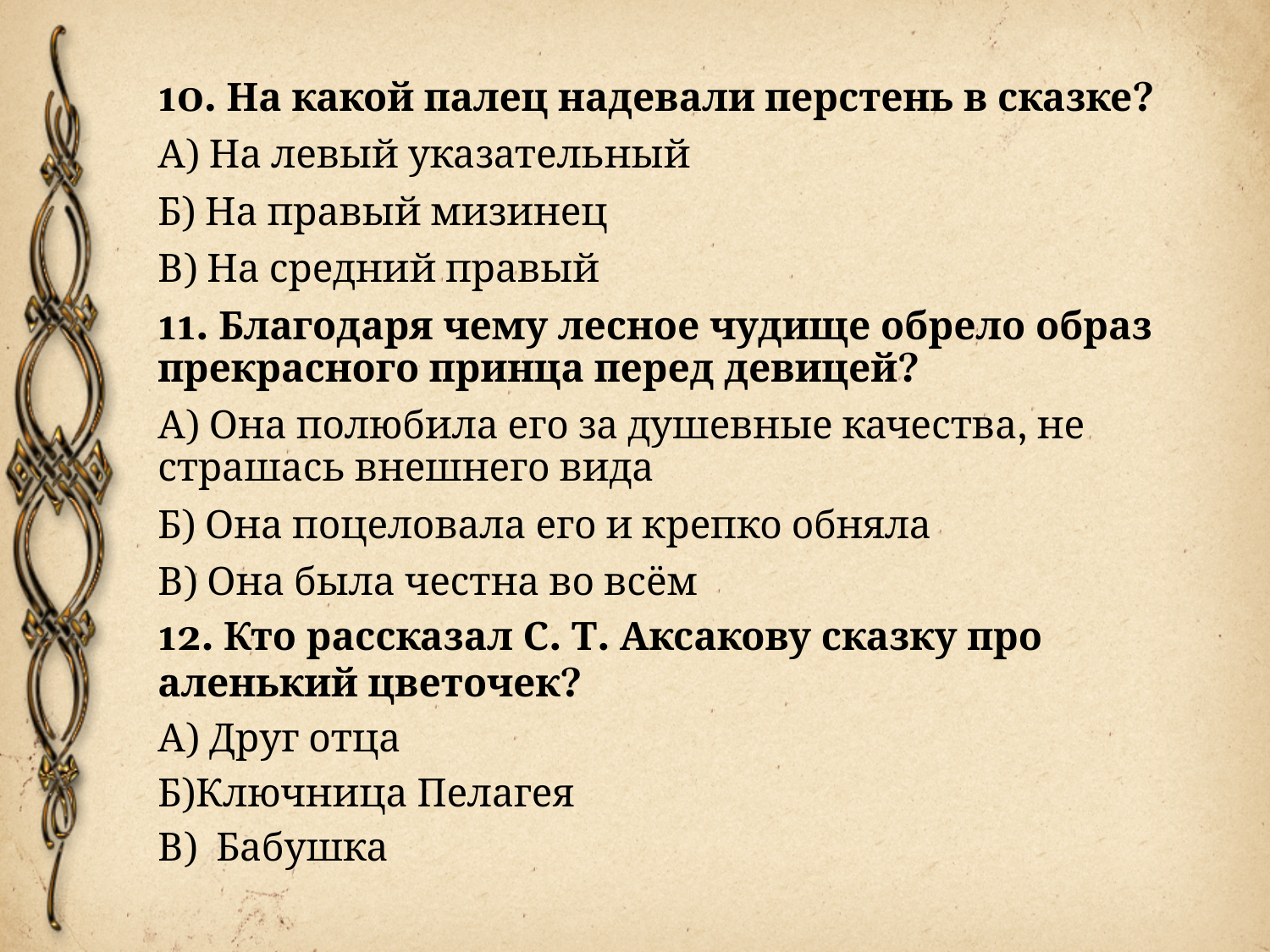

#
10. На какой палец надевали перстень в сказке?
А) На левый указательный
Б) На правый мизинец
В) На средний правый
11. Благодаря чему лесное чудище обрело образ прекрасного принца перед девицей?
А) Она полюбила его за душевные качества, не страшась внешнего вида
Б) Она поцеловала его и крепко обняла
В) Она была честна во всём
12. Кто рассказал С. Т. Аксакову сказку про аленький цветочек?
А) Друг отца
Б)Ключница Пелагея
В)  Бабушка